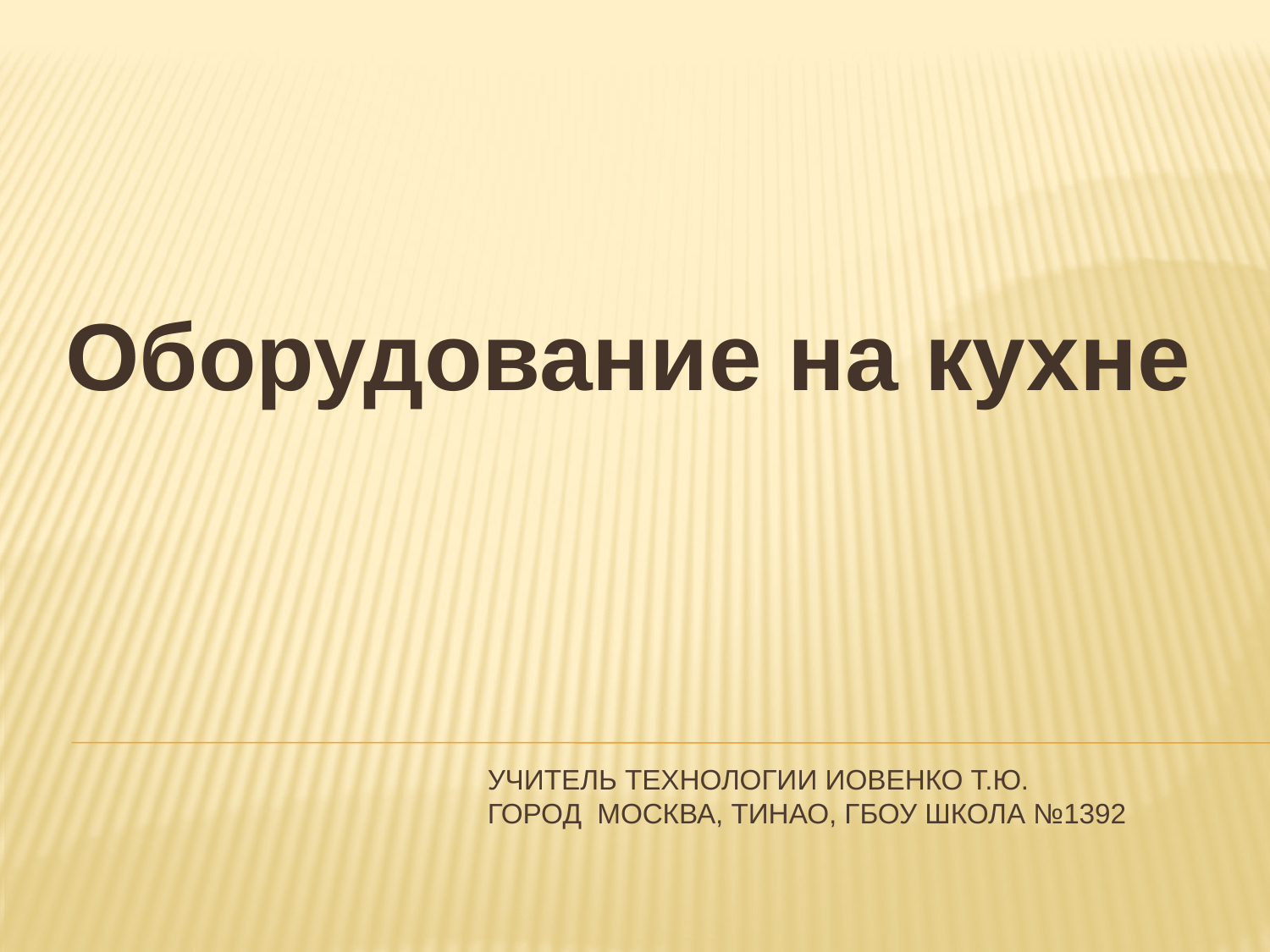

Оборудование на кухне
# Учитель технологии Иовенко Т.Ю. город  москва, Тинао, Гбоу школа №1392